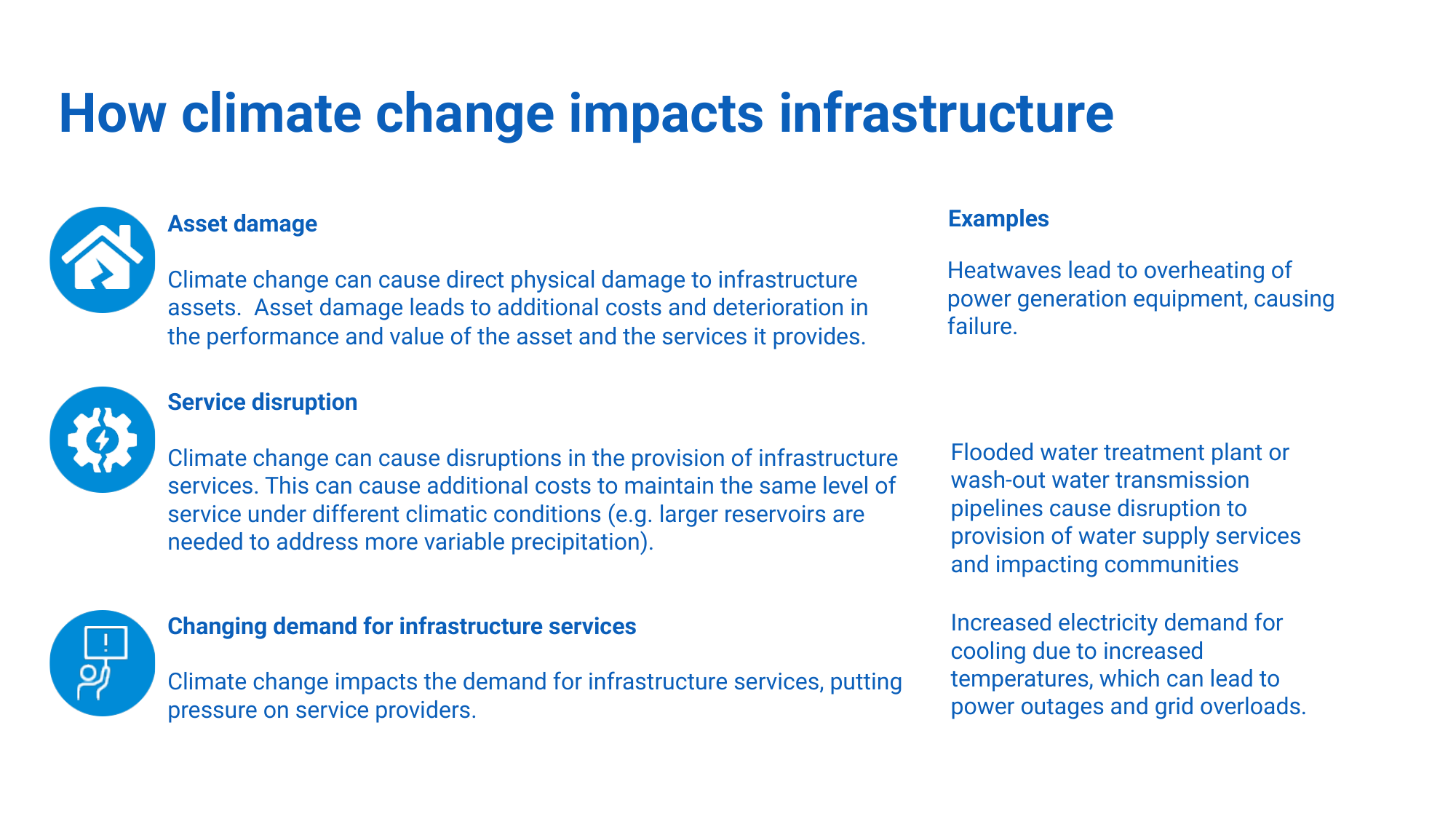

How climate change impacts infrastructure
Examples

Asset damage

Climate change can cause direct physical damage to infrastructure assets.  Asset damage leads to additional costs and deterioration in the performance and value of the asset and the services it provides.

Heatwaves lead to overheating of power generation equipment, causing failure.

Service disruption

Climate change can cause disruptions in the provision of infrastructure services. This can cause additional costs to maintain the same level of service under different climatic conditions (e.g. larger reservoirs are needed to address more variable precipitation).

Flooded water treatment plant or wash-out water transmission pipelines cause disruption to provision of water supply services and impacting communities
Increased electricity demand for cooling due to increased temperatures, which can lead to power outages and grid overloads.

Changing demand for infrastructure services

Climate change impacts the demand for infrastructure services, putting pressure on service providers.

15